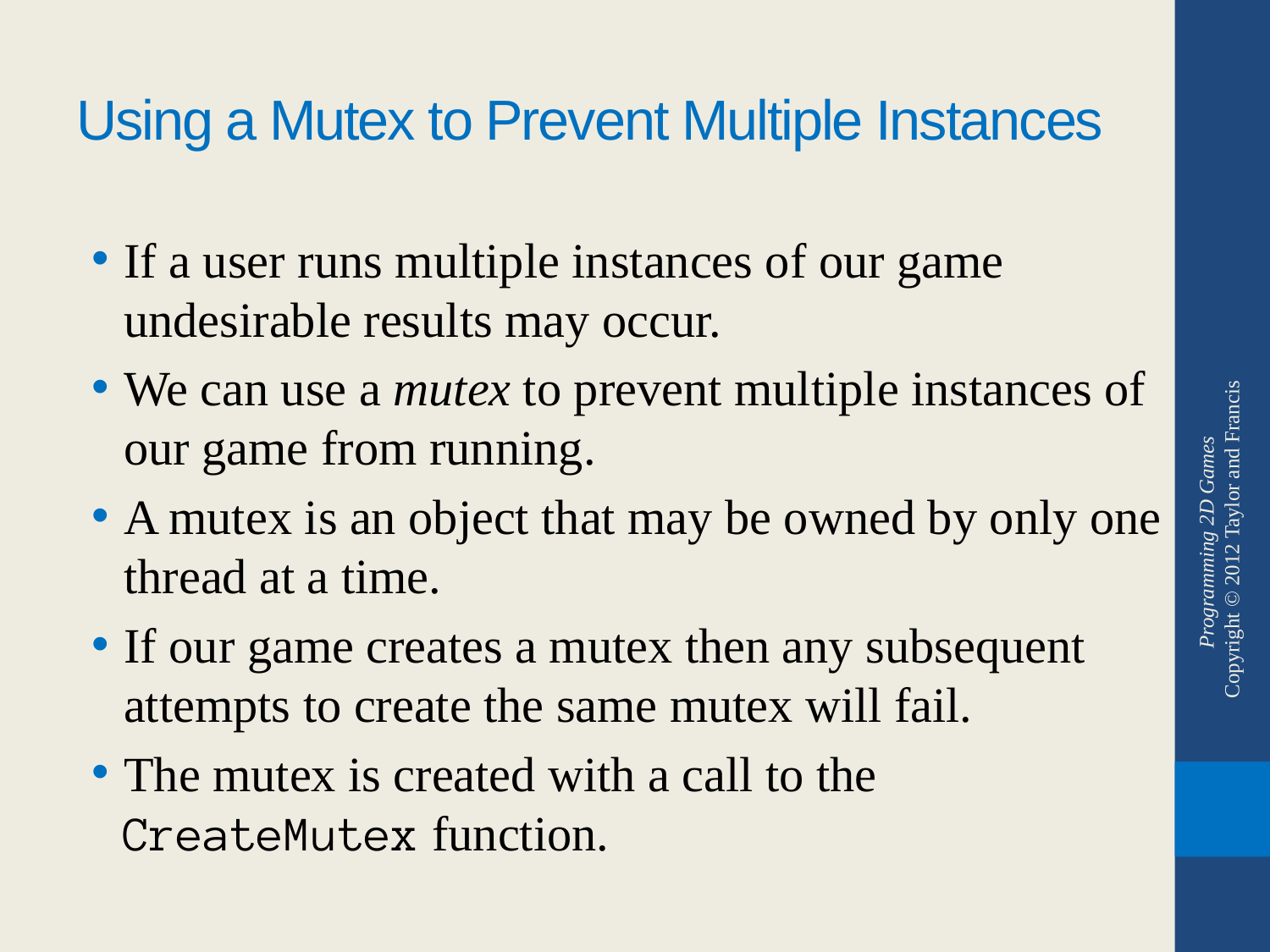

# Using a Mutex to Prevent Multiple Instances
If a user runs multiple instances of our game undesirable results may occur.
We can use a mutex to prevent multiple instances of our game from running.
A mutex is an object that may be owned by only one thread at a time.
If our game creates a mutex then any subsequent attempts to create the same mutex will fail.
The mutex is created with a call to the CreateMutex function.
Programming 2D Games
Copyright © 2012 Taylor and Francis